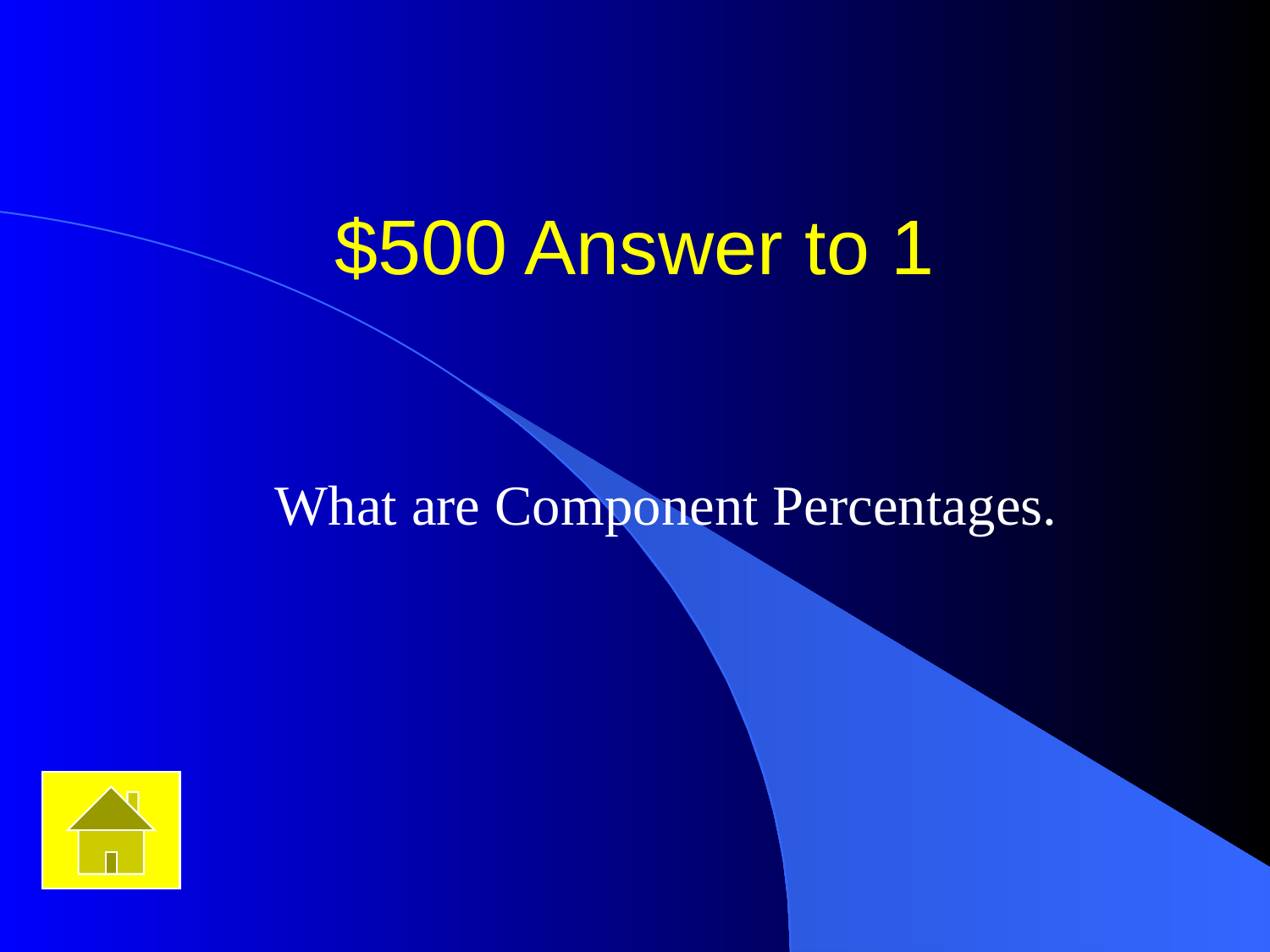

# $500 Answer to 1
What are Component Percentages.